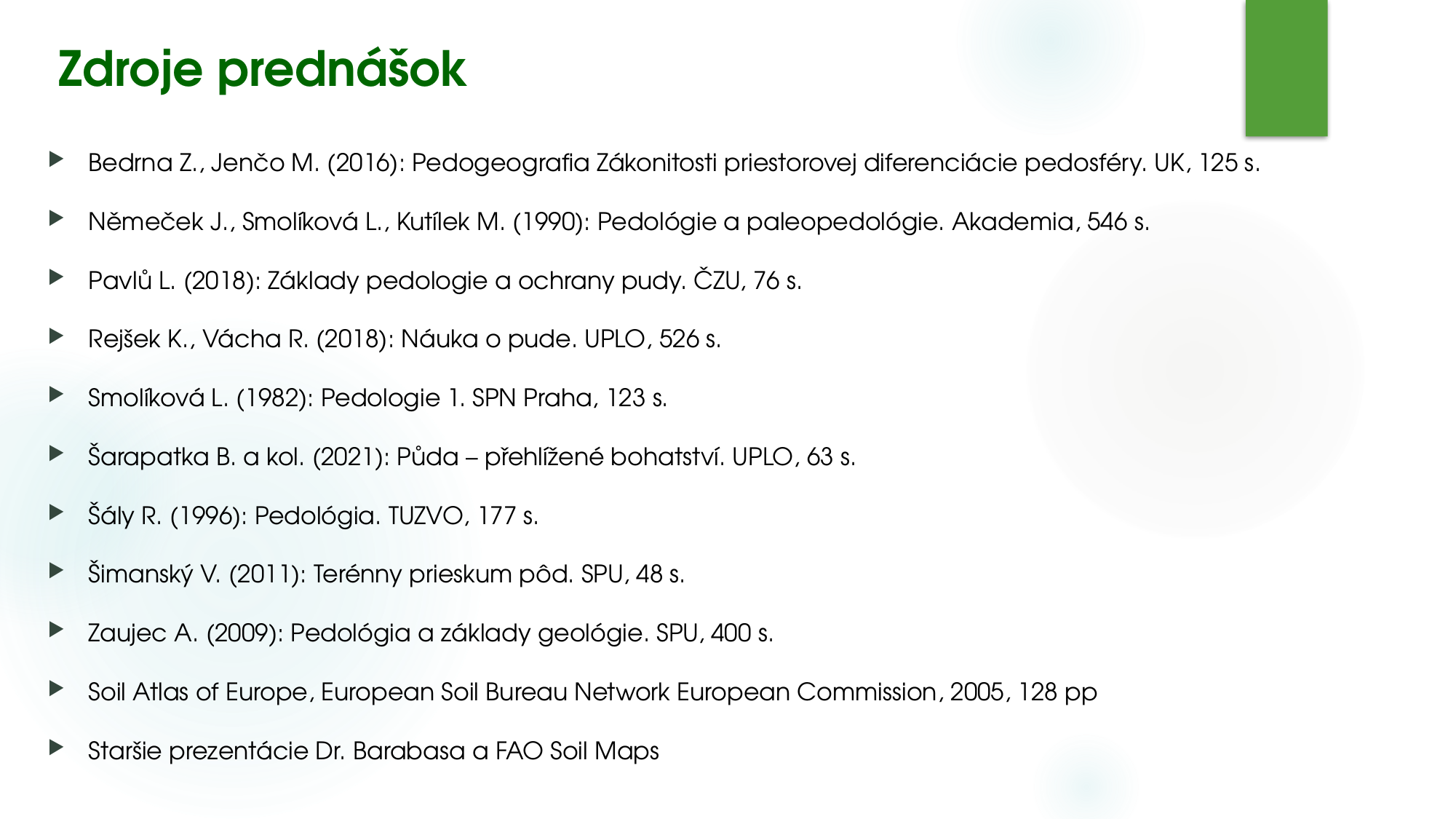

# Zdroje prednášok
Bedrna Z., Jenčo M. (2016): Pedogeografia Zákonitosti priestorovej diferenciácie pedosféry. UK, 125 s.
Němeček J., Smolíková L., Kutílek M. (1990): Pedológie a paleopedológie. Akademia, 546 s.
Pavlů L. (2018): Základy pedologie a ochrany pudy. ČZU, 76 s.
Rejšek K., Vácha R. (2018): Náuka o pude. UPLO, 526 s.
Smolíková L. (1982): Pedologie 1. SPN Praha, 123 s.
Šarapatka B. a kol. (2021): Půda – přehlížené bohatství. UPLO, 63 s.
Šály R. (1996): Pedológia. TUZVO, 177 s.
Šimanský V. (2011): Terénny prieskum pôd. SPU, 48 s.
Zaujec A. (2009): Pedológia a základy geológie. SPU, 400 s.
Soil Atlas of Europe, European Soil Bureau Network European Commission, 2005, 128 pp
Staršie prezentácie Dr. Barabasa a FAO Soil Maps